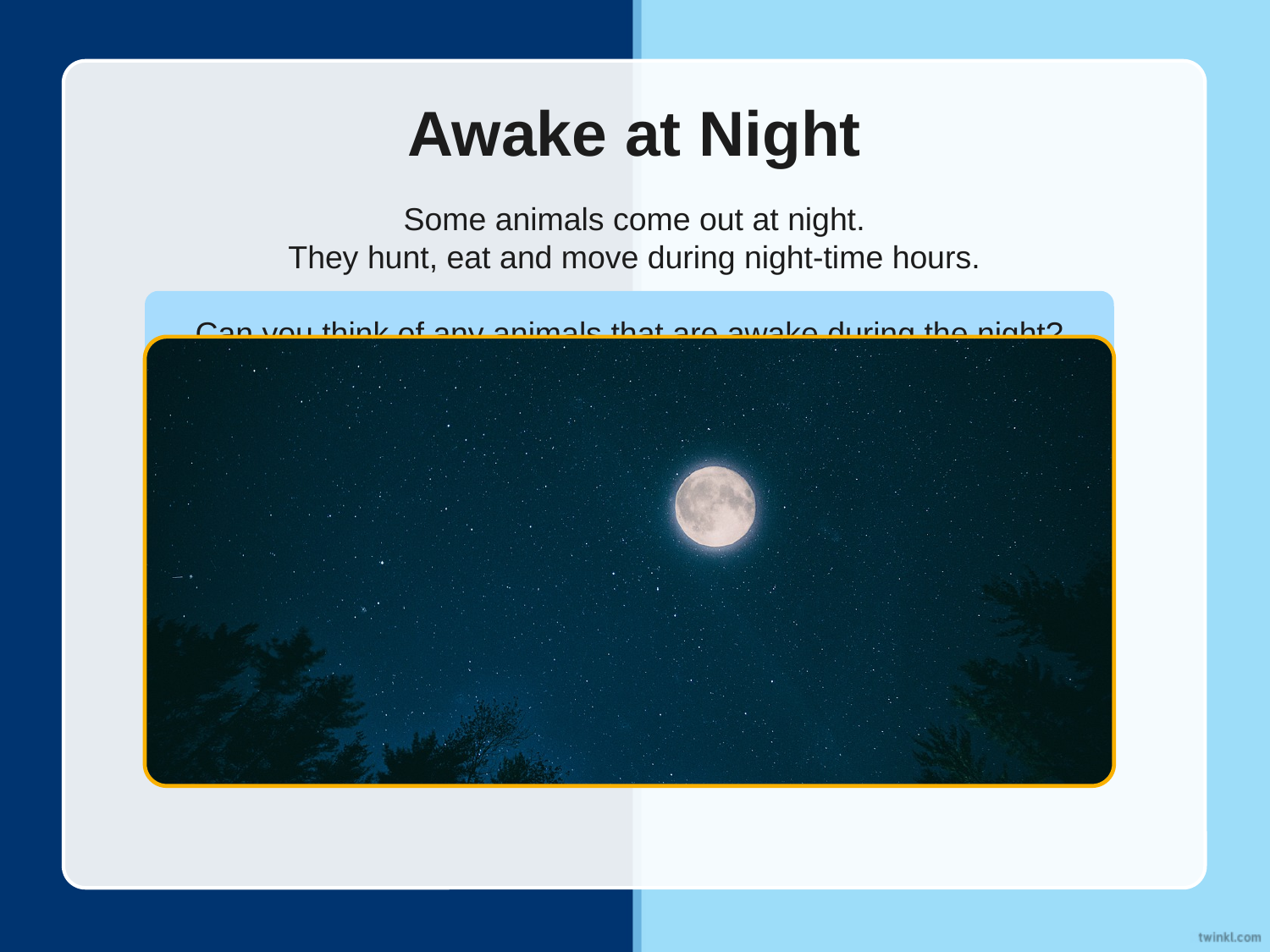

# Awake at Night
Some animals come out at night.
They hunt, eat and move during night-time hours.
Can you think of any animals that are awake during the night?